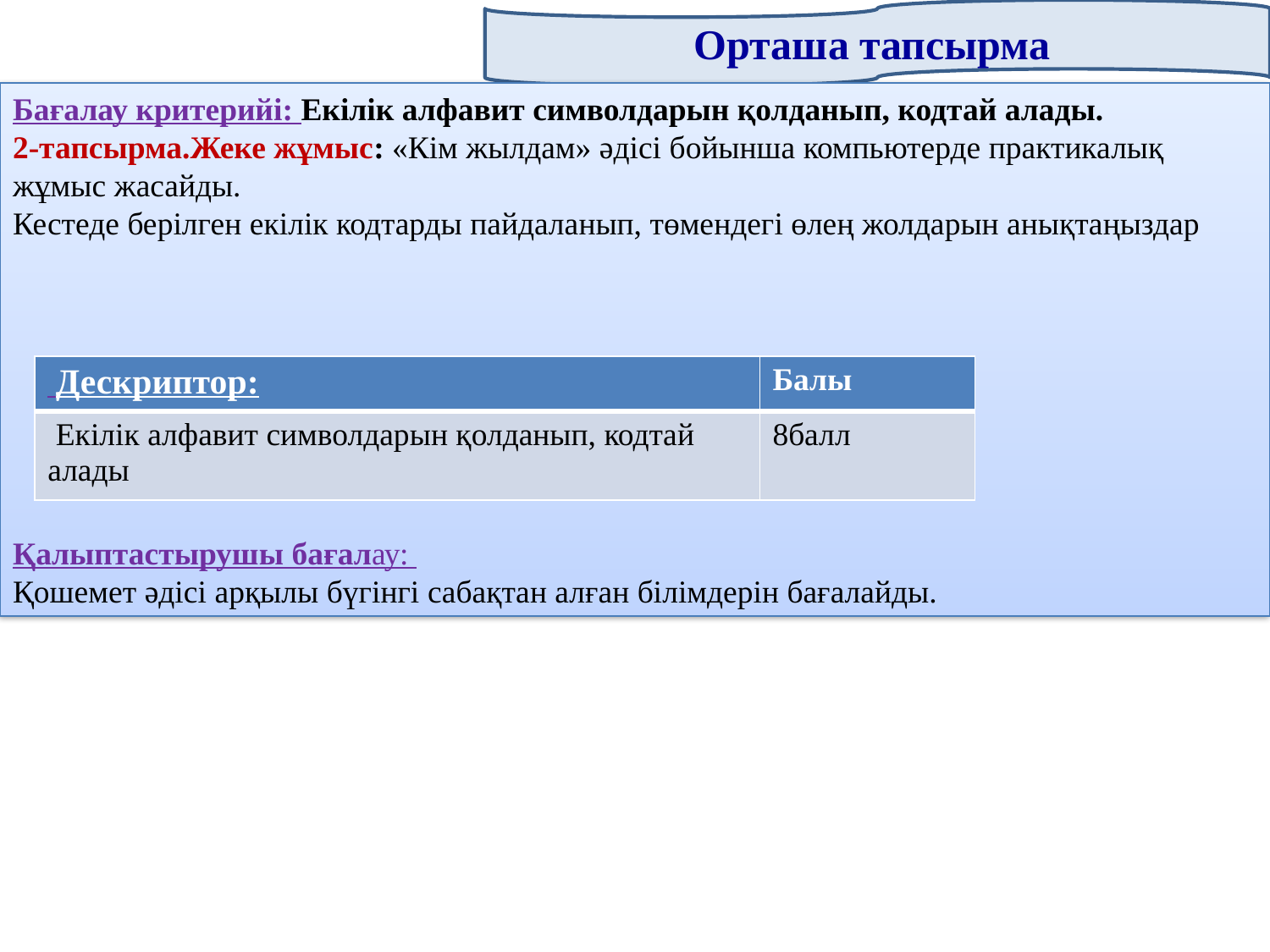

Орташа тапсырма
Бағалау критерийі: Екілік алфавит символдарын қолданып, кодтай алады.
2-тапсырма.Жеке жұмыс: «Кім жылдам» әдісі бойынша компьютерде практикалық жұмыс жасайды.
Кестеде берілген екілік кодтарды пайдаланып, төмендегі өлең жолдарын анықтаңыздар

Қалыптастырушы бағалау:
Қошемет әдісі арқылы бүгінгі сабақтан алған білімдерін бағалайды.
| Дескриптор: | Балы |
| --- | --- |
| Екілік алфавит символдарын қолданып, кодтай алады | 8балл |